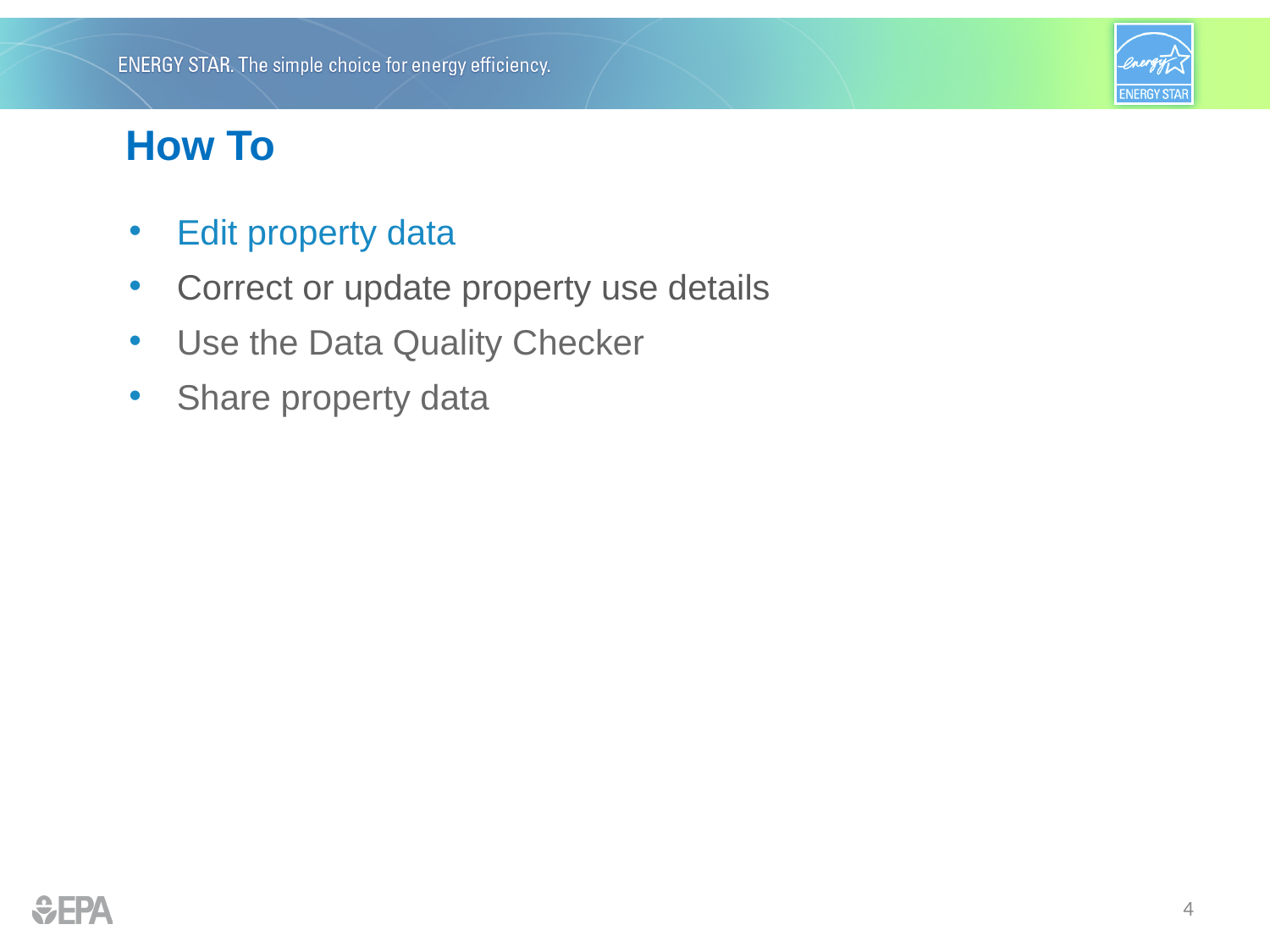

# How To
Edit property data
Correct or update property use details
Use the Data Quality Checker
Share property data
4